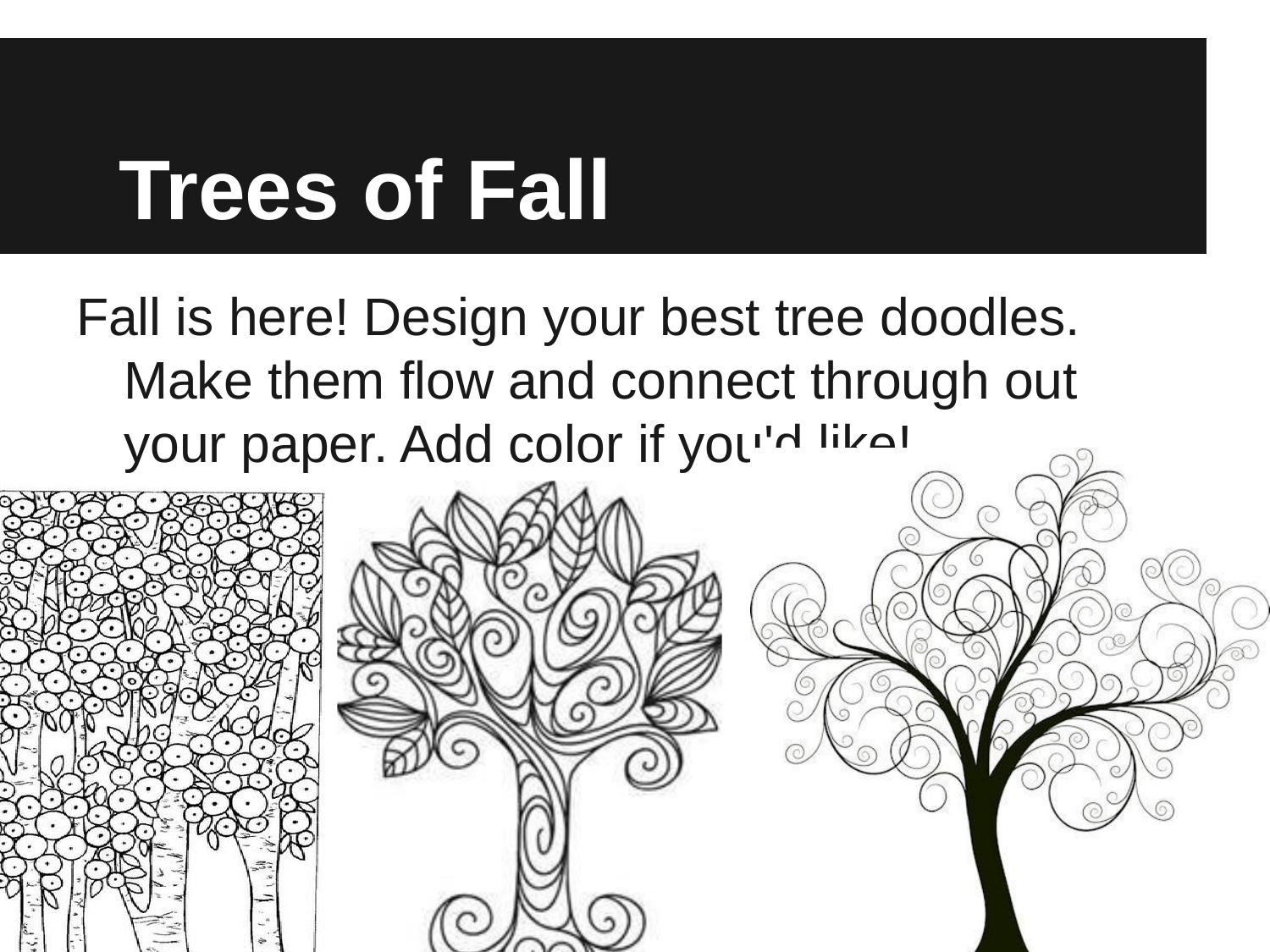

# Trees of Fall
Fall is here! Design your best tree doodles. Make them flow and connect through out your paper. Add color if you'd like!